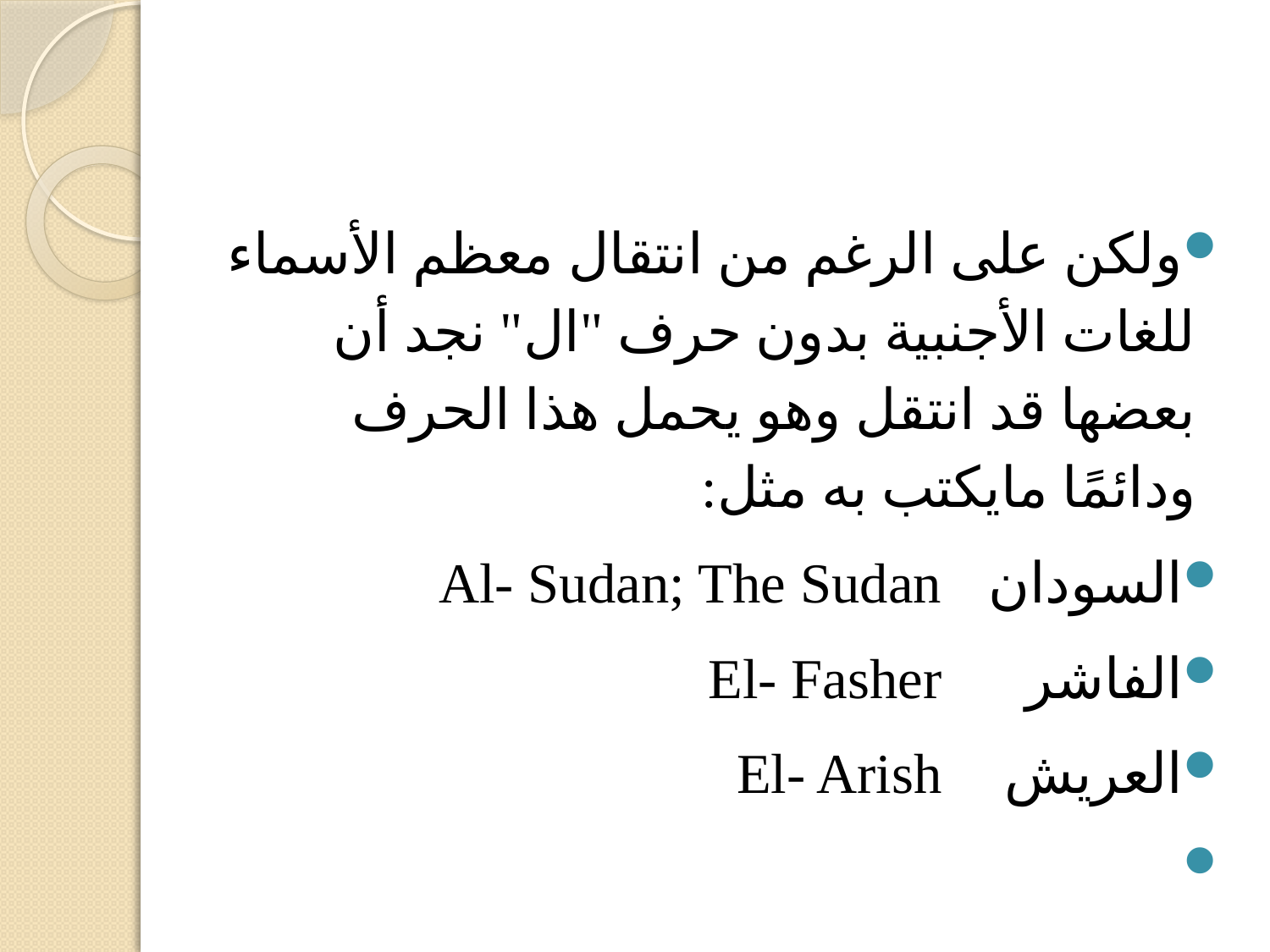

ولكن على الرغم من انتقال معظم الأسماء للغات الأجنبية بدون حرف "ال" نجد أن بعضها قد انتقل وهو يحمل هذا الحرف ودائمًا مايكتب به مثل:
السودان		Al- Sudan; The Sudan
الفاشر		El- Fasher
العريش		El- Arish